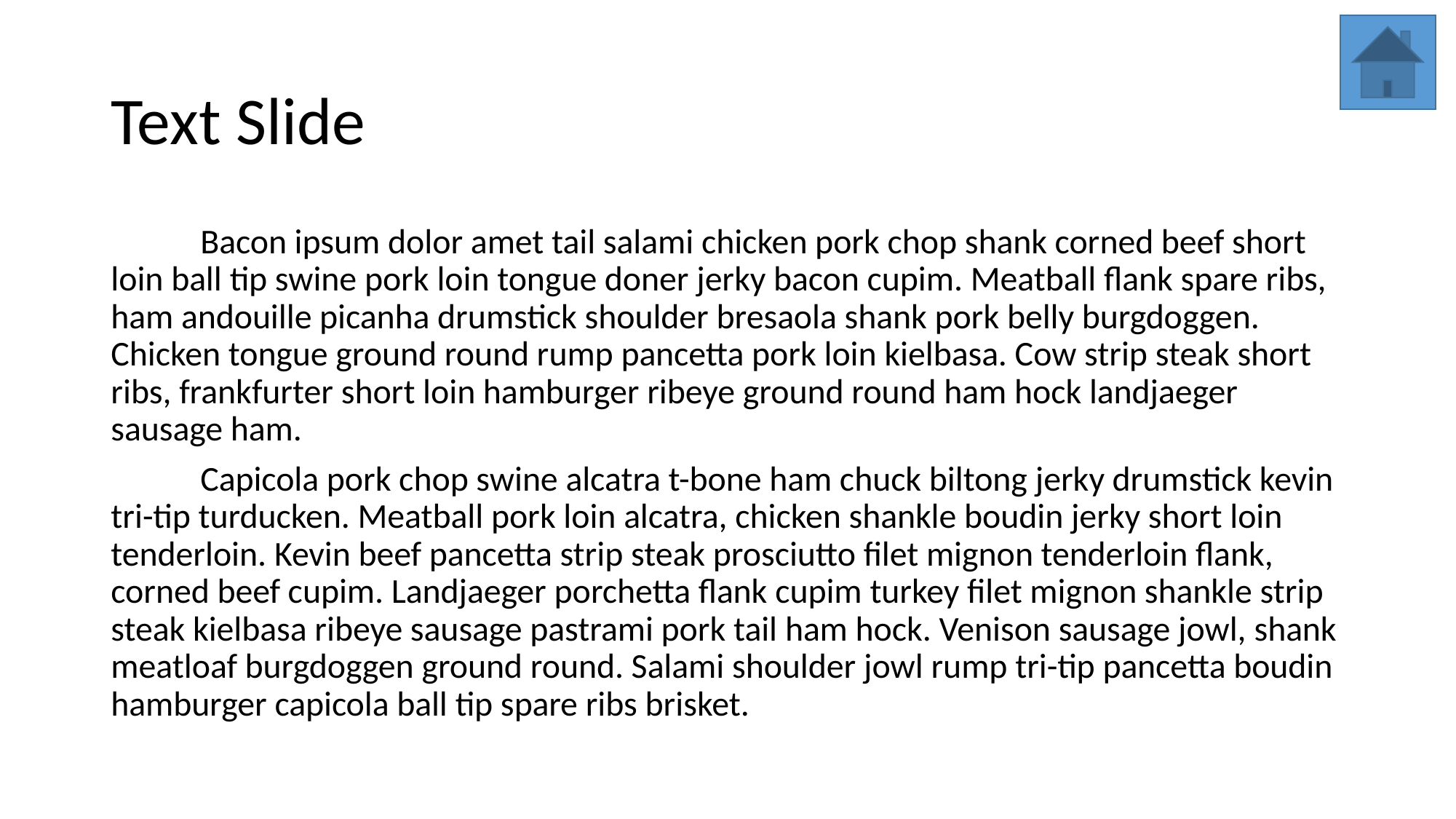

# Text Slide
	Bacon ipsum dolor amet tail salami chicken pork chop shank corned beef short loin ball tip swine pork loin tongue doner jerky bacon cupim. Meatball flank spare ribs, ham andouille picanha drumstick shoulder bresaola shank pork belly burgdoggen. Chicken tongue ground round rump pancetta pork loin kielbasa. Cow strip steak short ribs, frankfurter short loin hamburger ribeye ground round ham hock landjaeger sausage ham.
	Capicola pork chop swine alcatra t-bone ham chuck biltong jerky drumstick kevin tri-tip turducken. Meatball pork loin alcatra, chicken shankle boudin jerky short loin tenderloin. Kevin beef pancetta strip steak prosciutto filet mignon tenderloin flank, corned beef cupim. Landjaeger porchetta flank cupim turkey filet mignon shankle strip steak kielbasa ribeye sausage pastrami pork tail ham hock. Venison sausage jowl, shank meatloaf burgdoggen ground round. Salami shoulder jowl rump tri-tip pancetta boudin hamburger capicola ball tip spare ribs brisket.